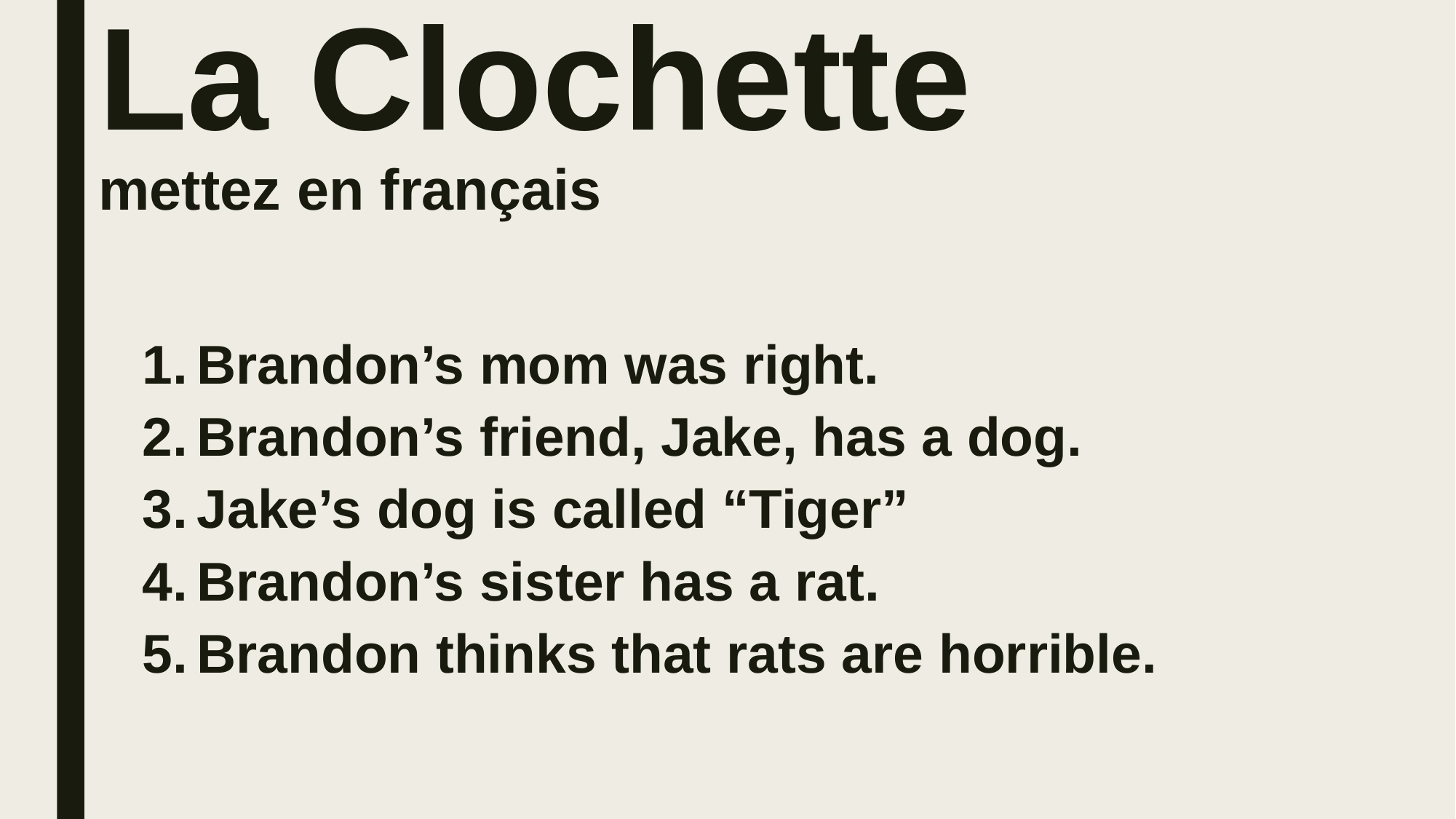

# La Clochette mettez en français
Brandon’s mom was right.
Brandon’s friend, Jake, has a dog.
Jake’s dog is called “Tiger”
Brandon’s sister has a rat.
Brandon thinks that rats are horrible.